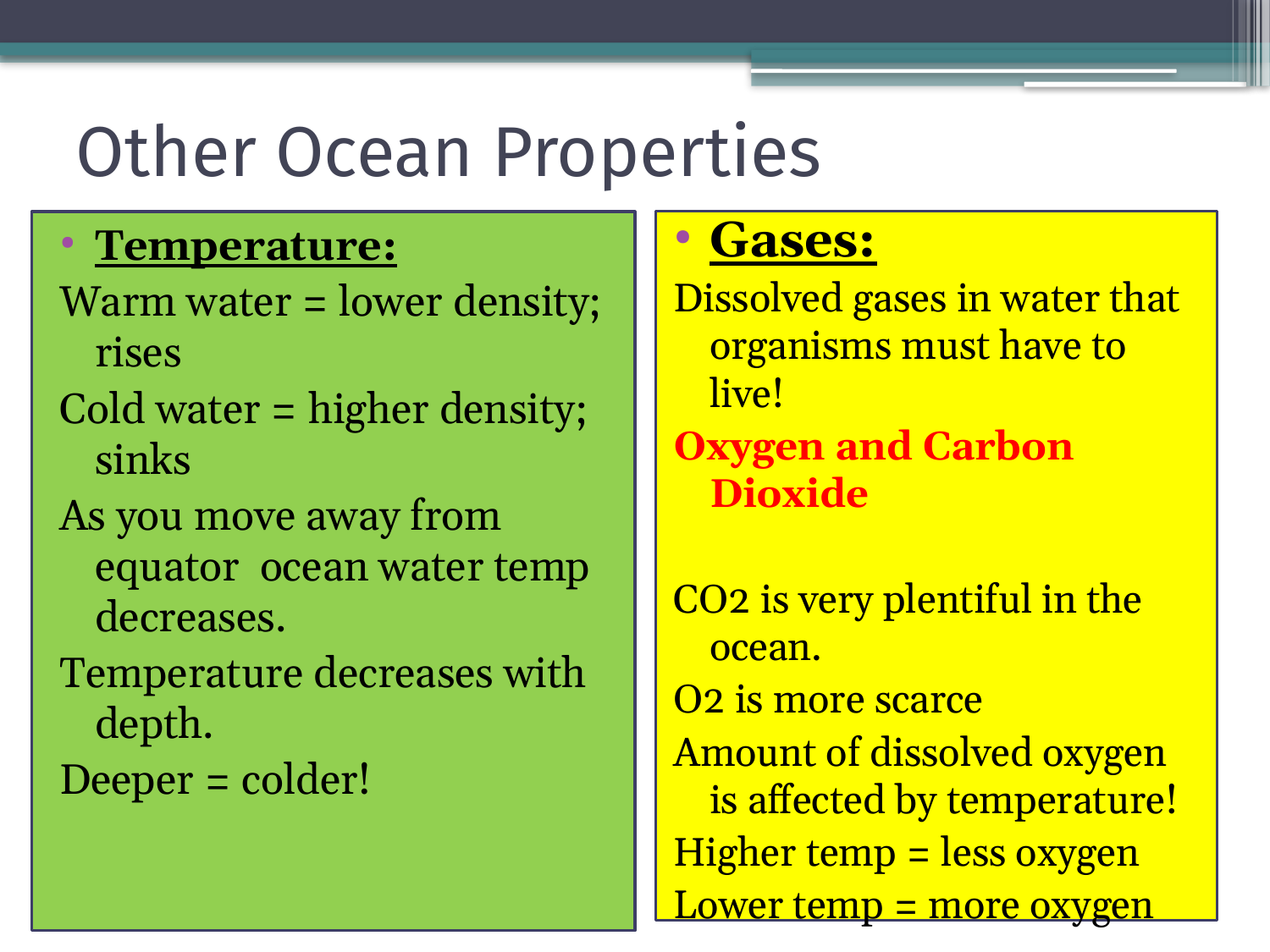

# Other Ocean Properties
Gases:
Dissolved gases in water that organisms must have to live!
Oxygen and Carbon Dioxide

CO2 is very plentiful in the ocean.
O2 is more scarce
Amount of dissolved oxygen is affected by temperature!
Higher temp = less oxygen
Lower temp = more oxygen

Temperature:
Warm water = lower density; rises
Cold water = higher density; sinks
As you move away from equator  ocean water temp decreases.
Temperature decreases with depth.
Deeper = colder!